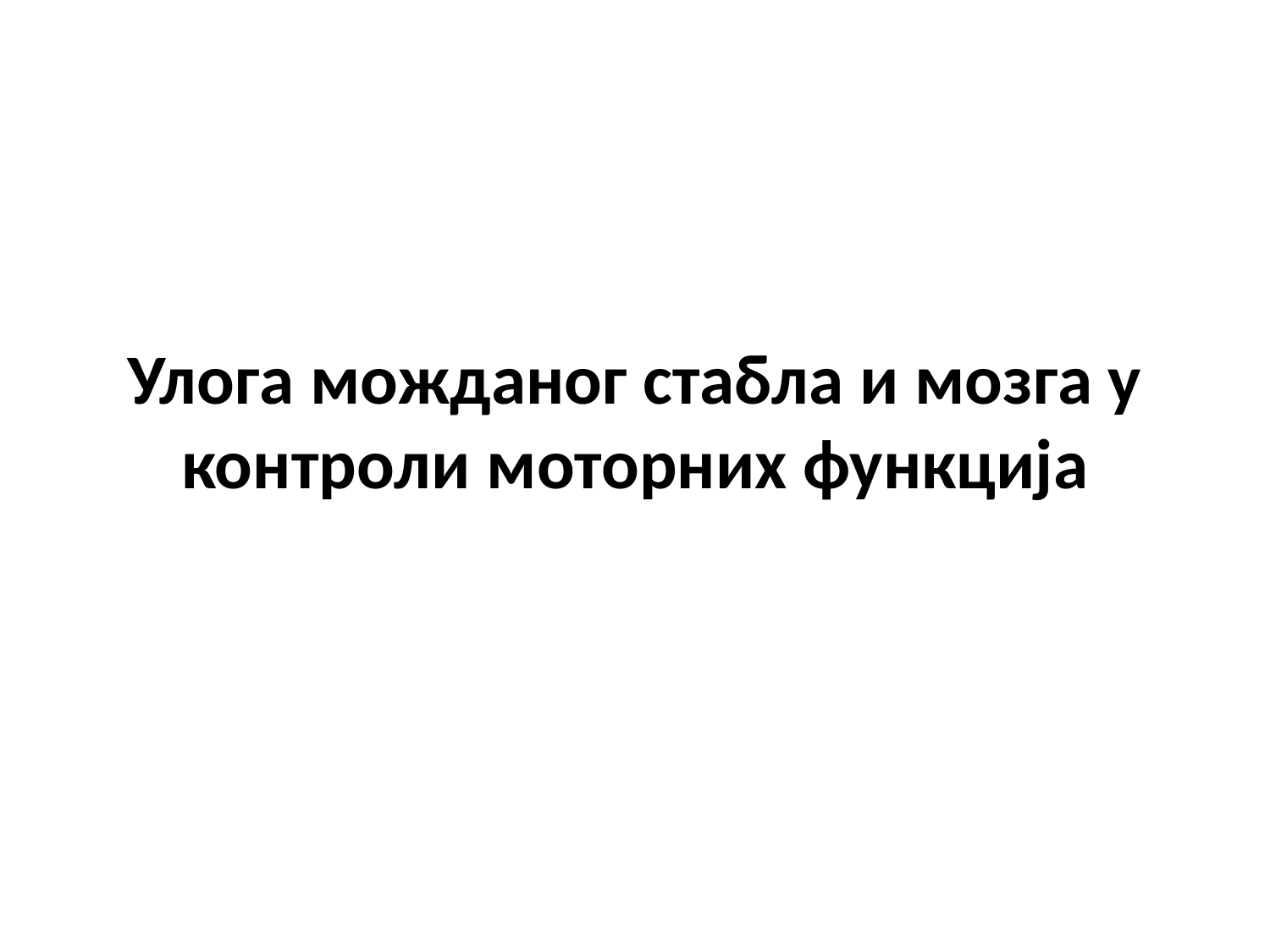

Улога можданог стабла и мозга у контроли моторних функција